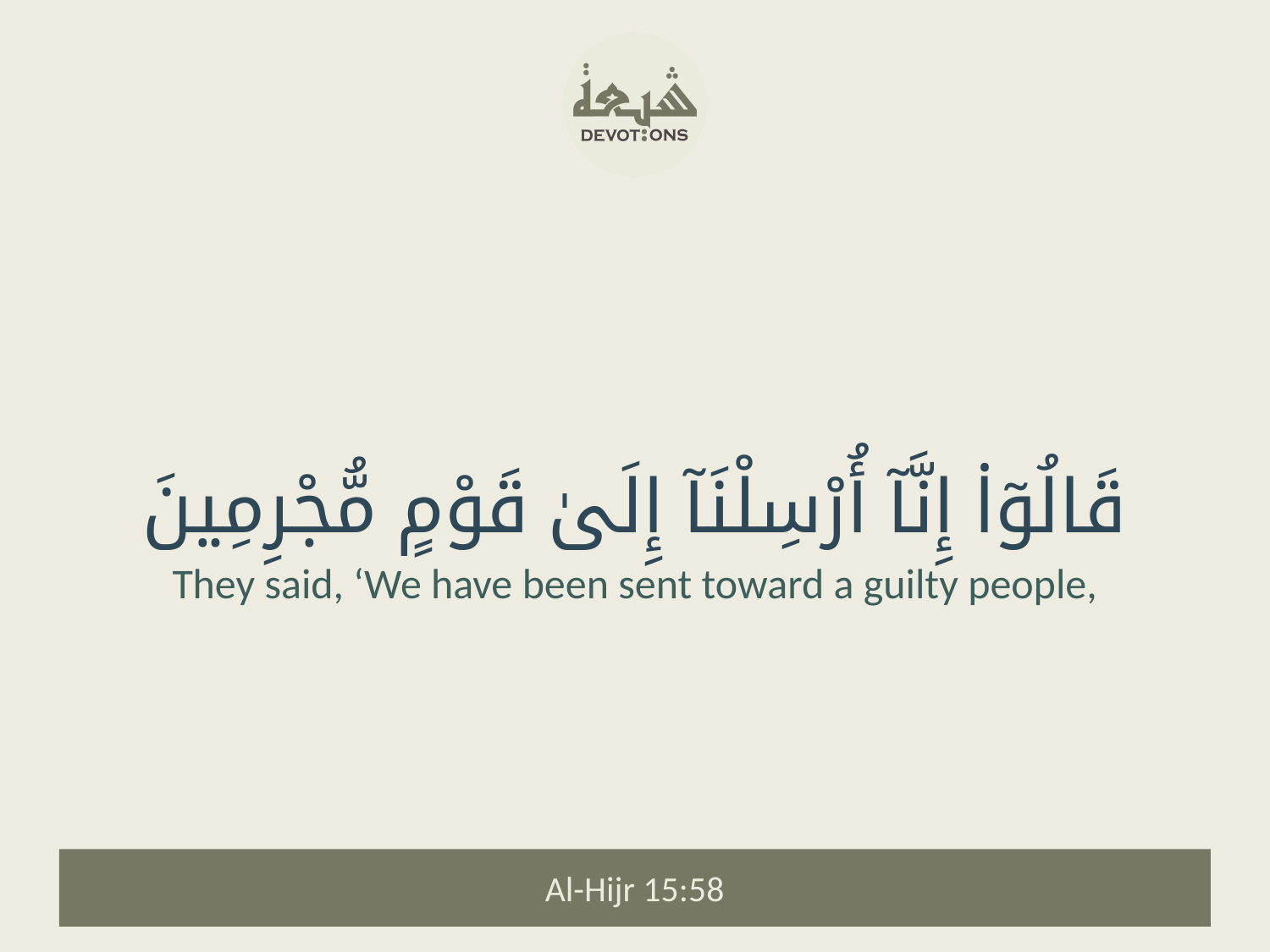

قَالُوٓا۟ إِنَّآ أُرْسِلْنَآ إِلَىٰ قَوْمٍ مُّجْرِمِينَ
They said, ‘We have been sent toward a guilty people,
Al-Hijr 15:58